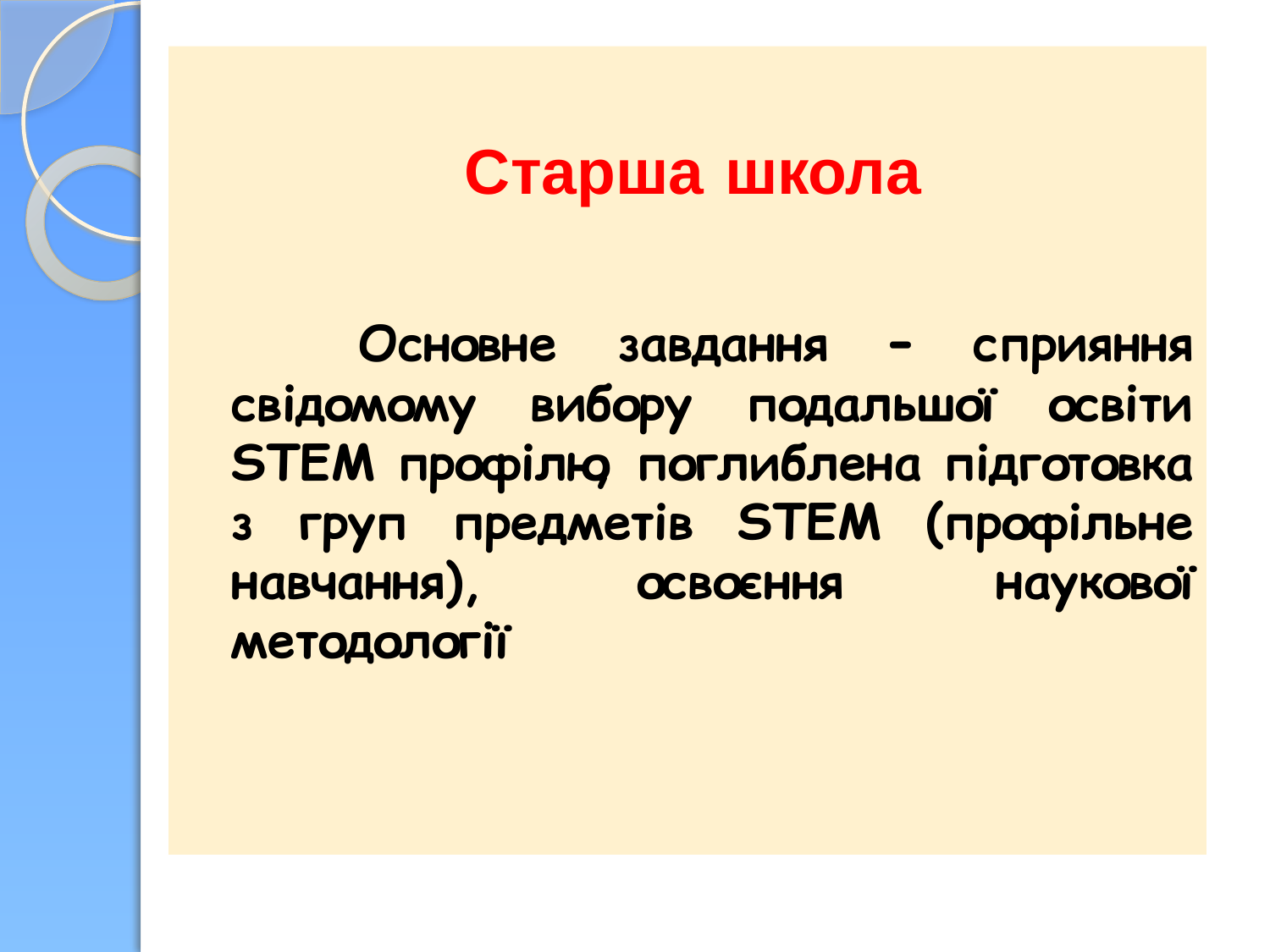

Старша школа

		Основне завдання – сприяння свідомому вибору подальшої освіти STEM профілю, поглиблена підготовка з груп предметів STEM (профільне навчання), освоєння наукової методології